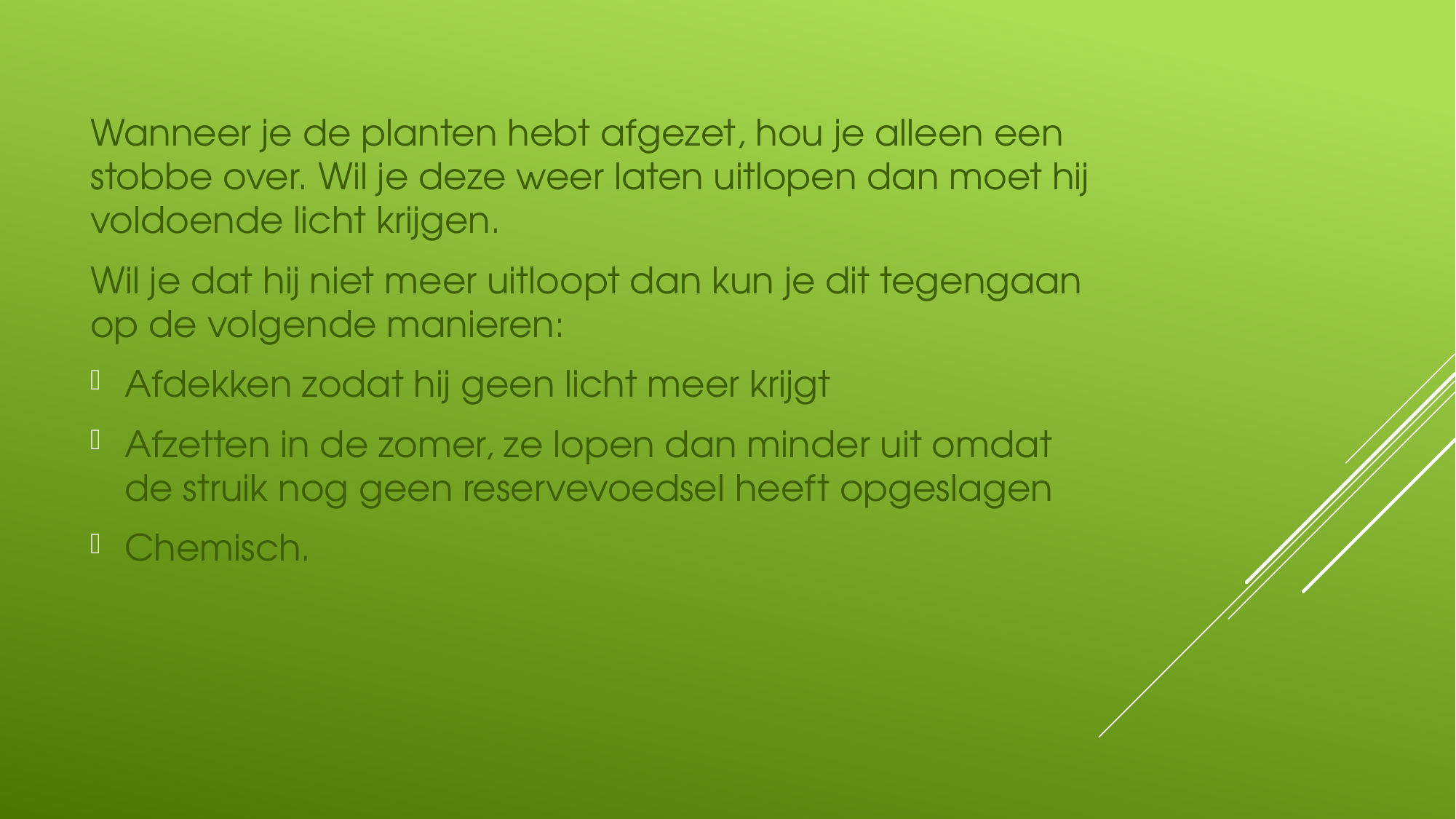

Wanneer je de planten hebt afgezet, hou je alleen een stobbe over. Wil je deze weer laten uitlopen dan moet hij voldoende licht krijgen.
Wil je dat hij niet meer uitloopt dan kun je dit tegengaan op de volgende manieren:
Afdekken zodat hij geen licht meer krijgt
Afzetten in de zomer, ze lopen dan minder uit omdat de struik nog geen reservevoedsel heeft opgeslagen
Chemisch.